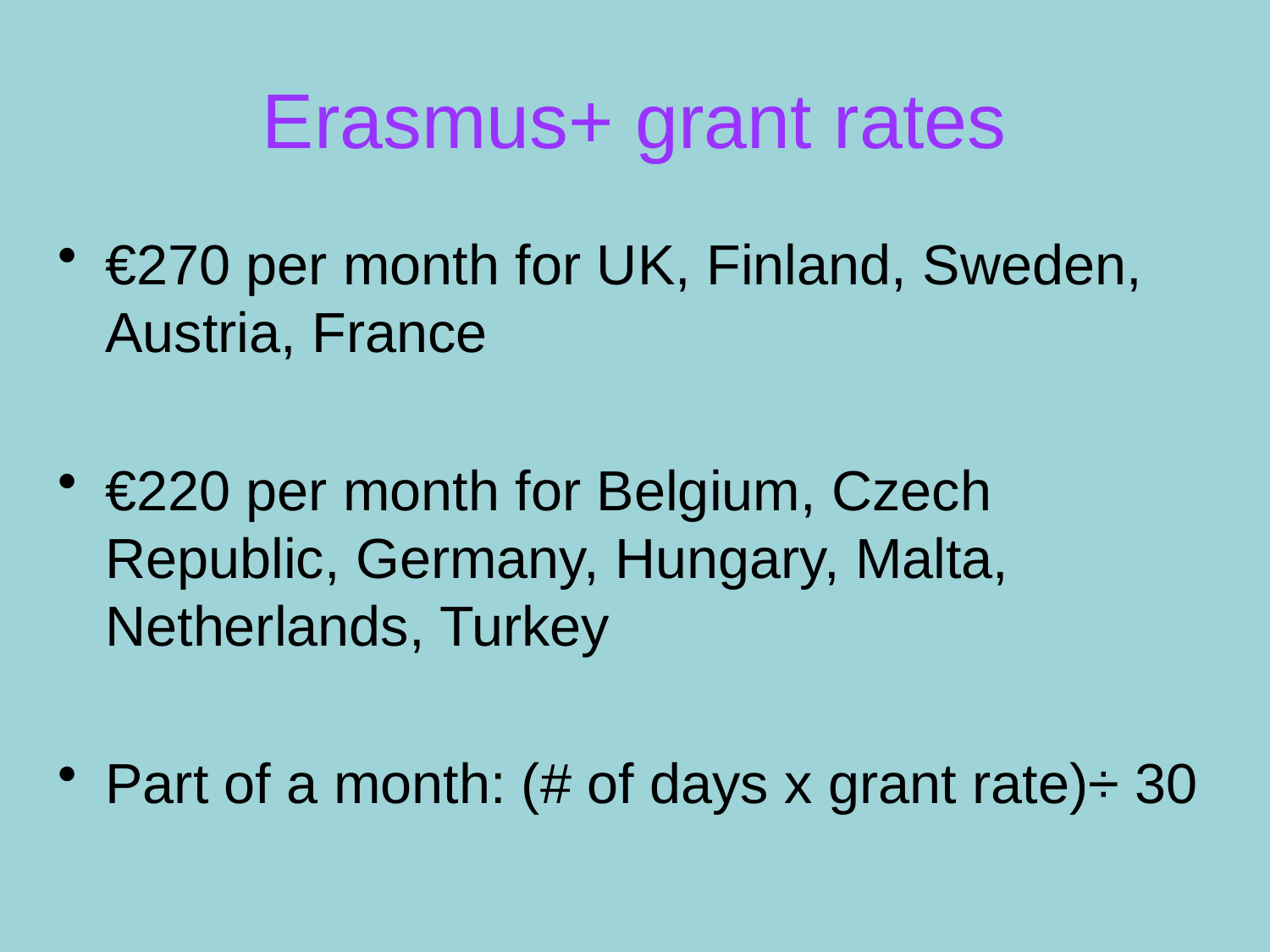

# Erasmus+ grant rates
€270 per month for UK, Finland, Sweden, Austria, France

€220 per month for Belgium, Czech Republic, Germany, Hungary, Malta, Netherlands, Turkey

Part of a month: (# of days x grant rate)÷ 30